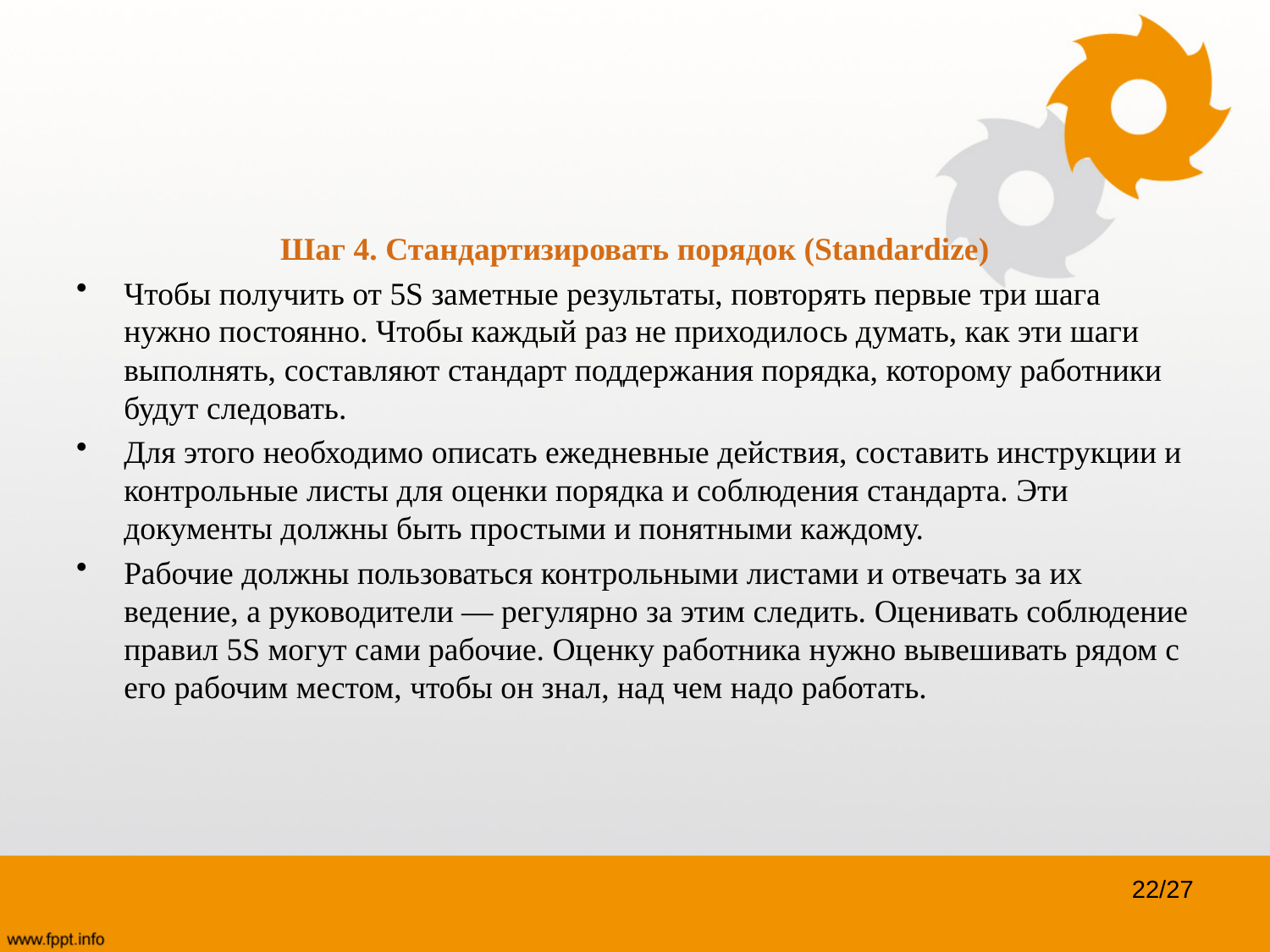

#
Шаг 4. Стандартизировать порядок (Standardize)
Чтобы получить от 5S заметные результаты, повторять первые три шага нужно постоянно. Чтобы каждый раз не приходилось думать, как эти шаги выполнять, составляют стандарт поддержания порядка, которому работники будут следовать.
Для этого необходимо описать ежедневные действия, составить инструкции и контрольные листы для оценки порядка и соблюдения стандарта. Эти документы должны быть простыми и понятными каждому.
Рабочие должны пользоваться контрольными листами и отвечать за их ведение, а руководители — регулярно за этим следить. Оценивать соблюдение правил 5S могут сами рабочие. Оценку работника нужно вывешивать рядом с его рабочим местом, чтобы он знал, над чем надо работать.

22/27